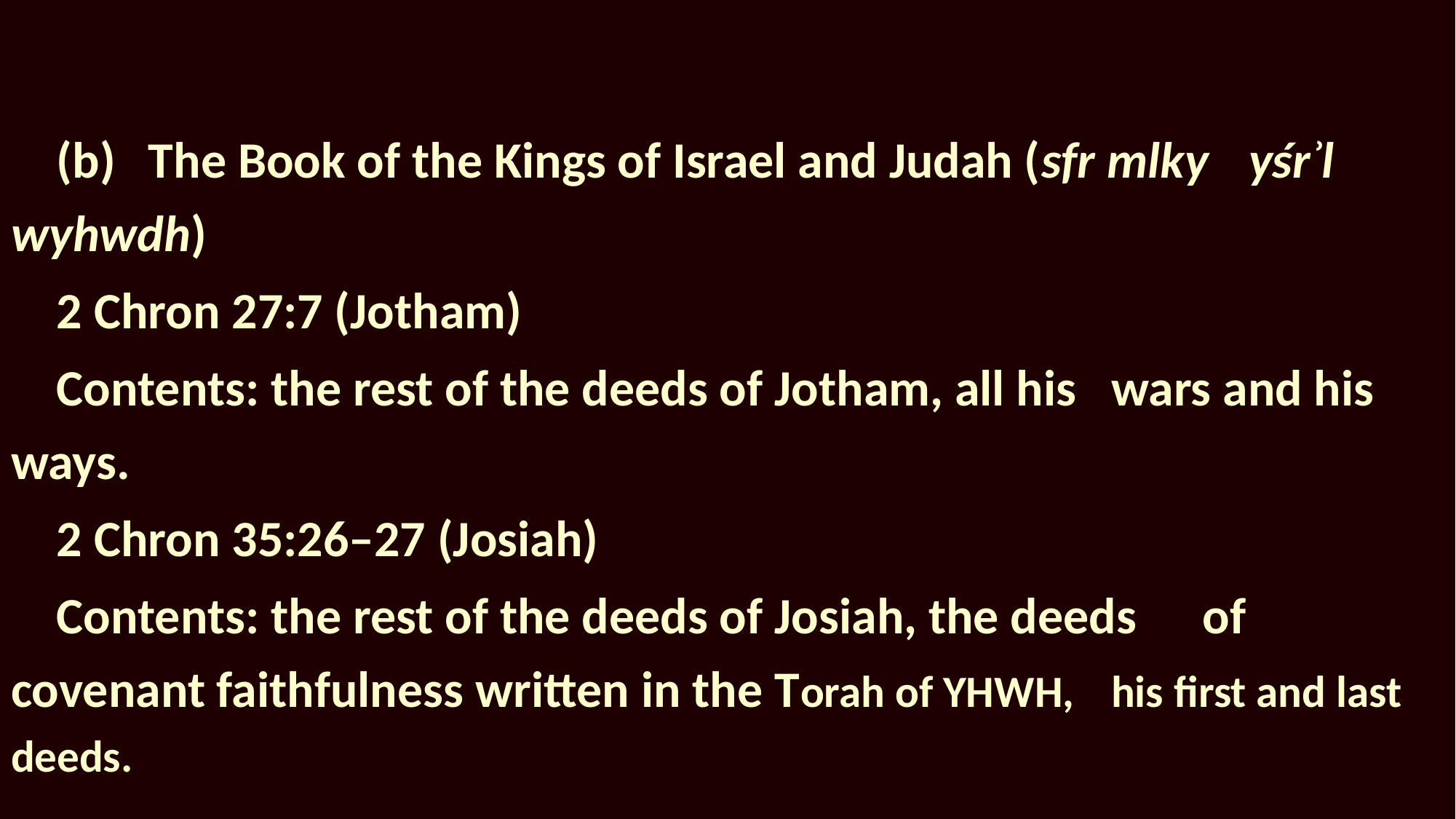

(b)	The Book of the Kings of Israel and Judah (sfr mlky 				yśrʾl wyhwdh)
				2 Chron 27:7 (Jotham)
				Contents: the rest of the deeds of Jotham, all his 					wars and his ways.
				2 Chron 35:26–27 (Josiah)
				Contents: the rest of the deeds of Josiah, the deeds 				of covenant faithfulness written in the Torah of YHWH, 				his first and last deeds.